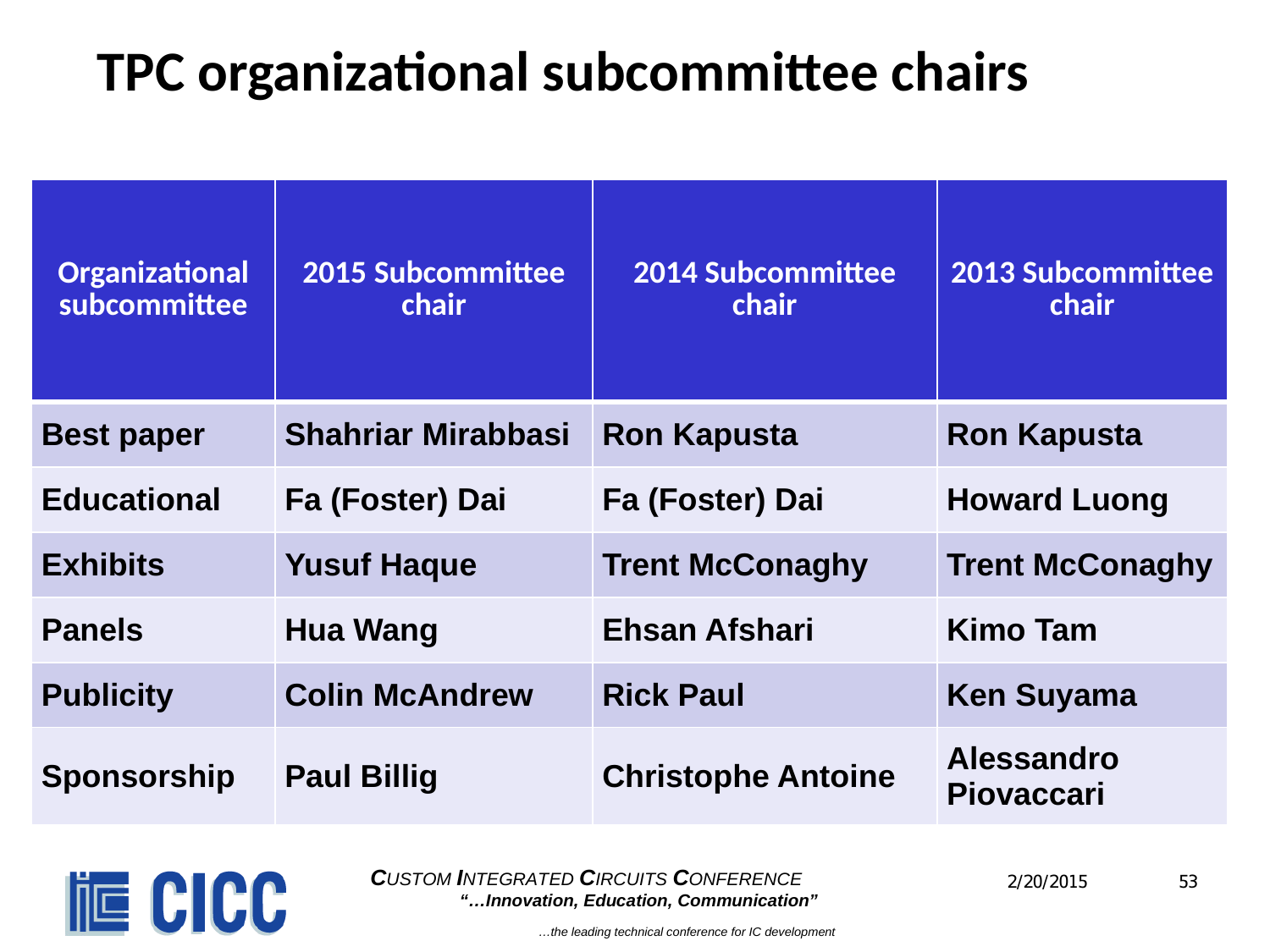

# TPC organizational subcommittee chairs
| Organizational subcommittee | 2015 Subcommittee chair | 2014 Subcommittee chair | 2013 Subcommittee chair |
| --- | --- | --- | --- |
| Best paper | Shahriar Mirabbasi | Ron Kapusta | Ron Kapusta |
| Educational | Fa (Foster) Dai | Fa (Foster) Dai | Howard Luong |
| Exhibits | Yusuf Haque | Trent McConaghy | Trent McConaghy |
| Panels | Hua Wang | Ehsan Afshari | Kimo Tam |
| Publicity | Colin McAndrew | Rick Paul | Ken Suyama |
| Sponsorship | Paul Billig | Christophe Antoine | Alessandro Piovaccari |